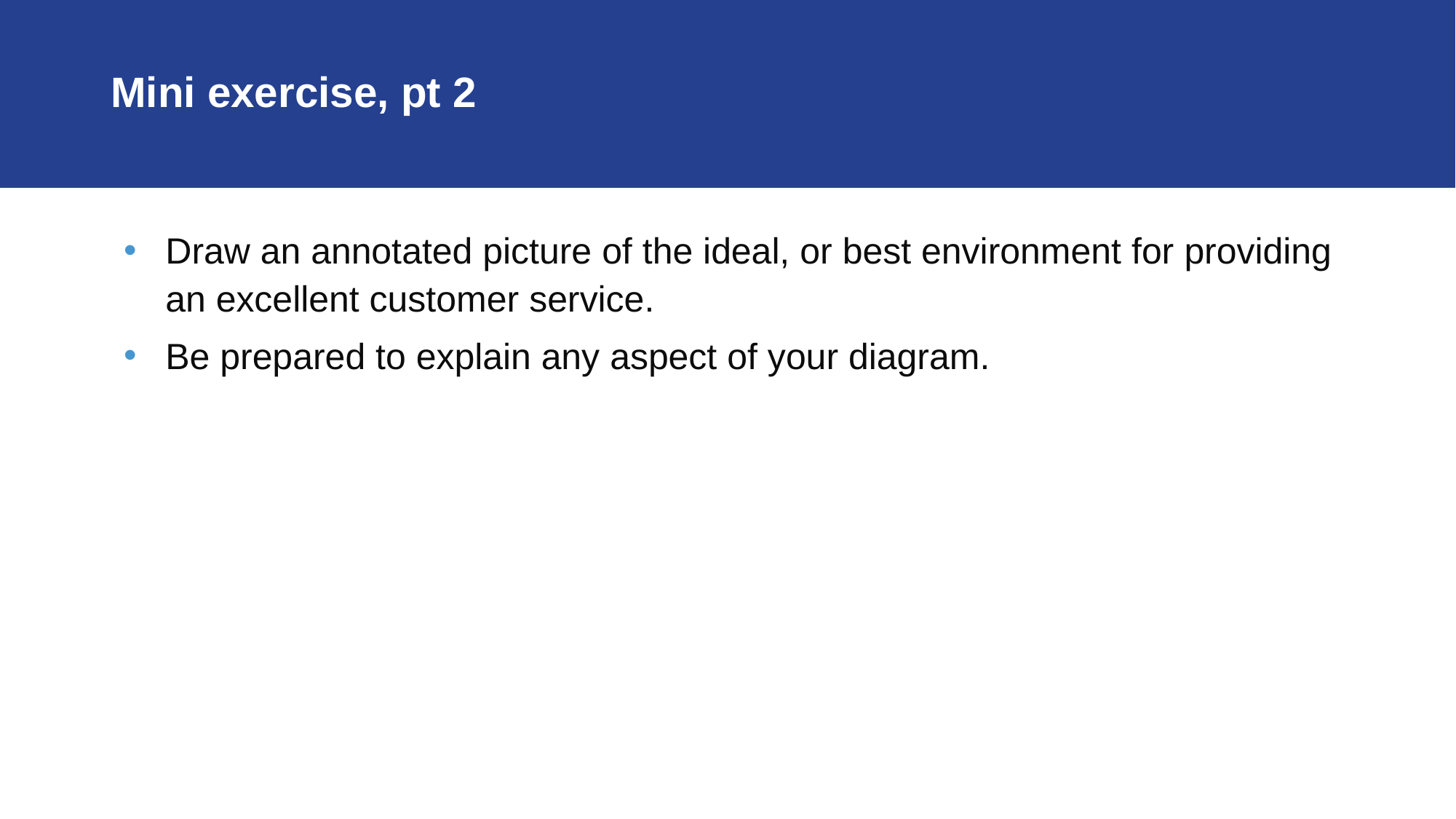

# Mini exercise, pt 2
Draw an annotated picture of the ideal, or best environment for providing an excellent customer service.
Be prepared to explain any aspect of your diagram.